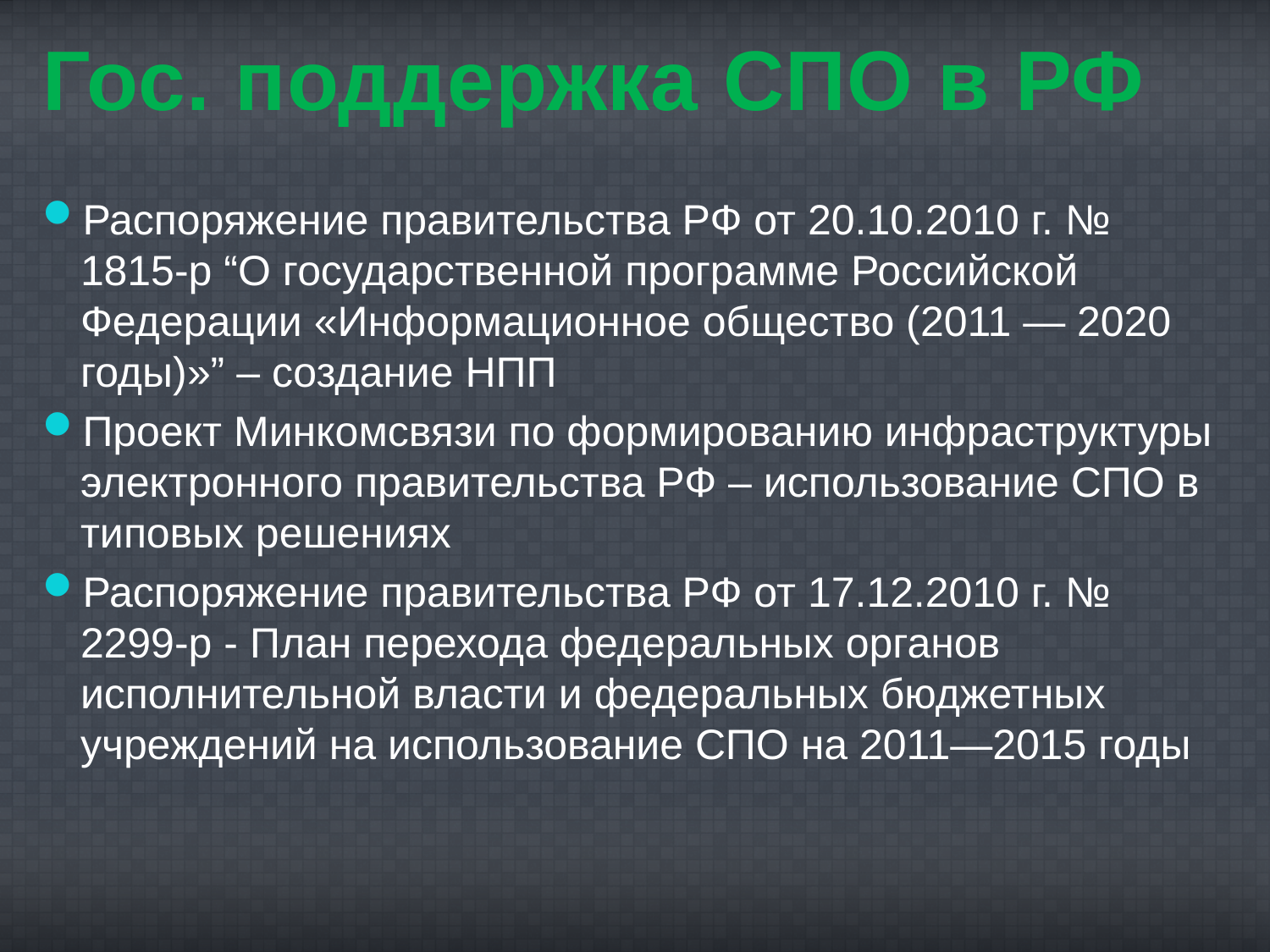

# Гос. поддержка СПО в РФ
Распоряжение правительства РФ от 20.10.2010 г. № 1815-р “О государственной программе Российской Федерации «Информационное общество (2011 — 2020 годы)»” – создание НПП
Проект Минкомсвязи по формированию инфраструктуры электронного правительства РФ – использование СПО в типовых решениях
Распоряжение правительства РФ от 17.12.2010 г. № 2299-р - План перехода федеральных органов исполнительной власти и федеральных бюджетных учреждений на использование СПО на 2011—2015 годы